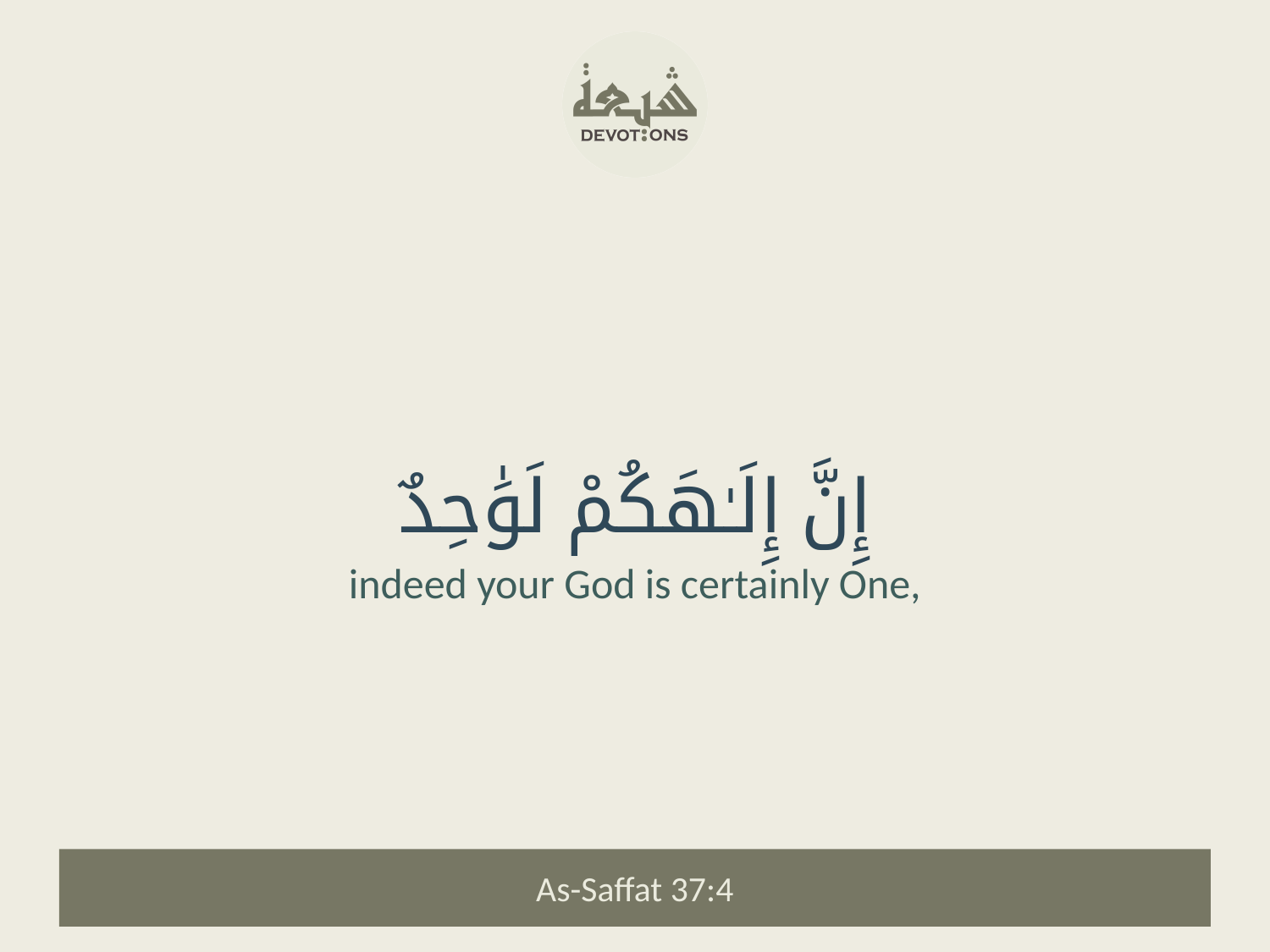

إِنَّ إِلَـٰهَكُمْ لَوَٰحِدٌ
indeed your God is certainly One,
As-Saffat 37:4